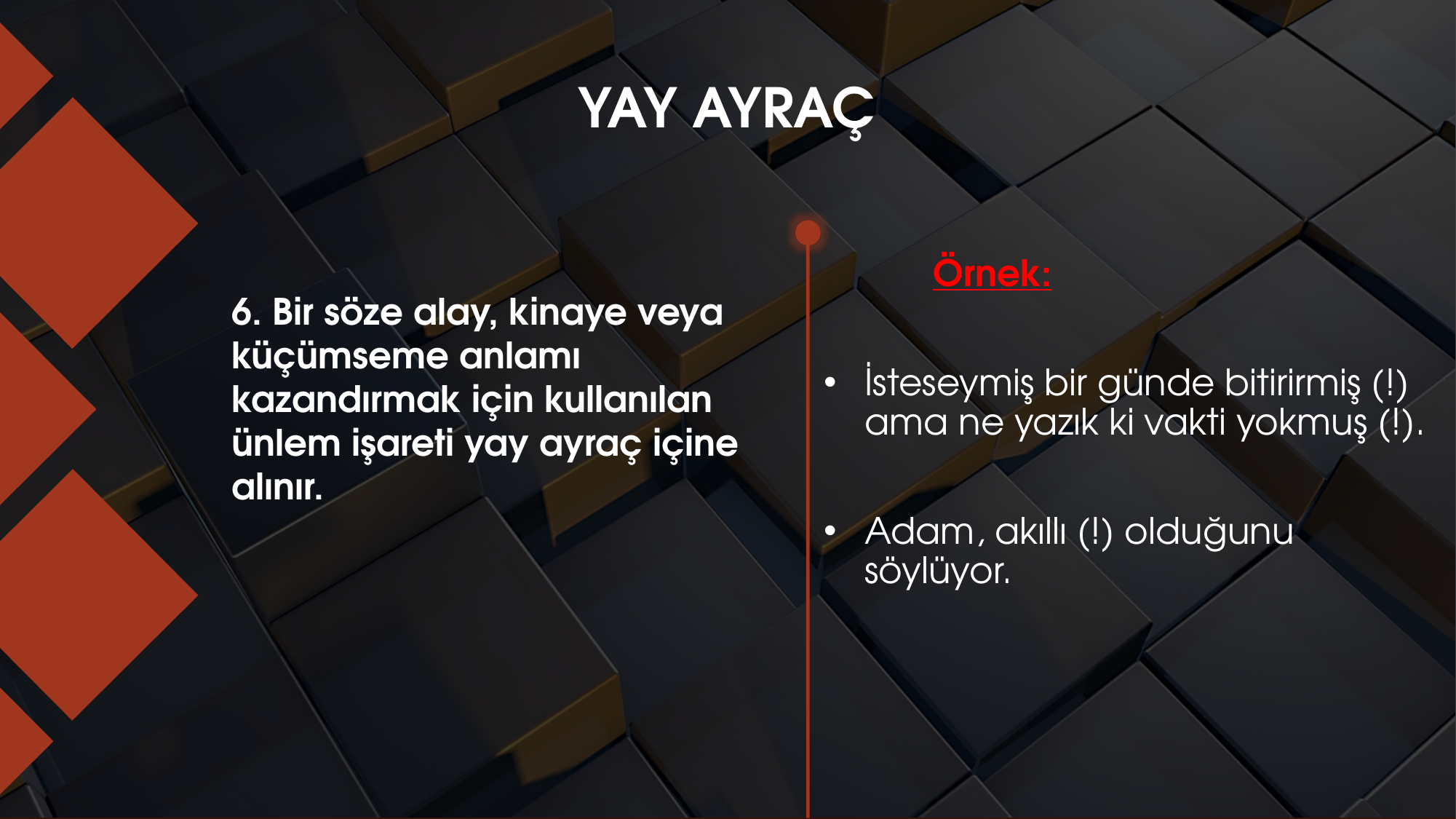

# YAY AYRAÇ

	Örnek:

İsteseymiş bir günde bitirirmiş (!) ama ne yazık ki vakti yokmuş (!).

Adam, akıllı (!) olduğunu söylüyor.

6. Bir söze alay, kinaye veya küçümseme anlamı kazandırmak için kullanılan ünlem işareti yay ayraç içine alınır.